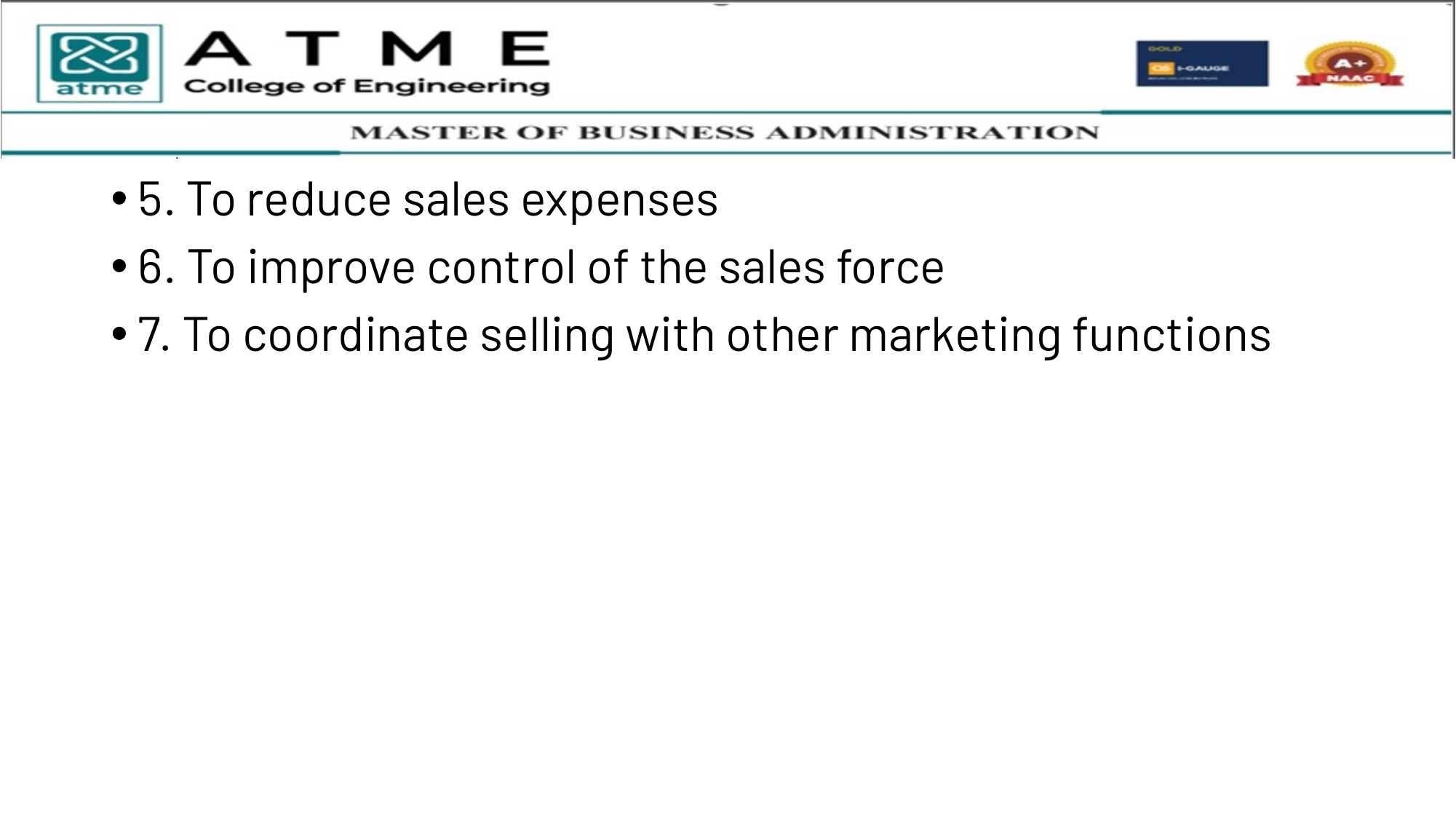

5. To reduce sales expenses
6. To improve control of the sales force
7. To coordinate selling with other marketing functions